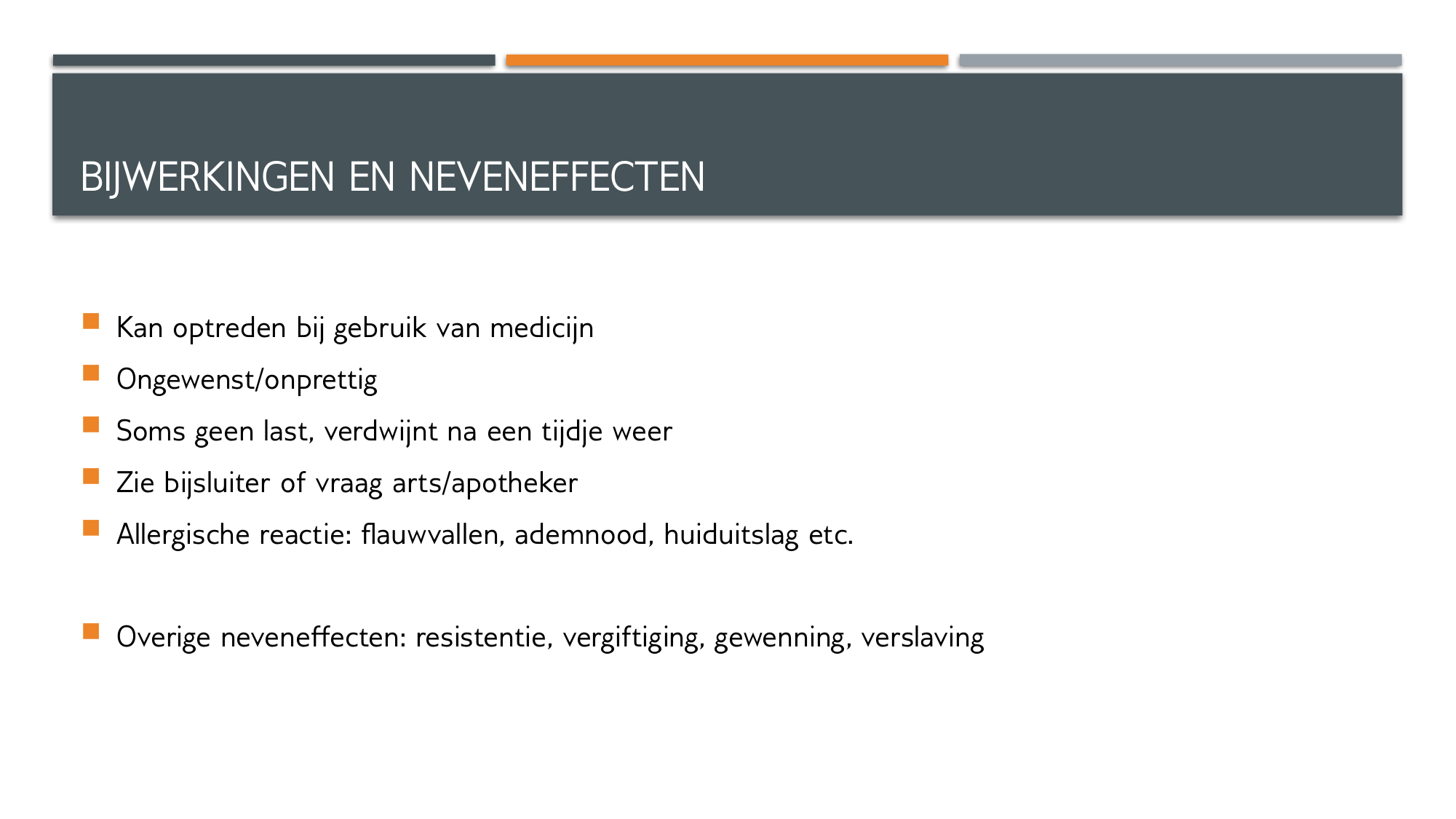

# Bijwerkingen en neveneffecten
Kan optreden bij gebruik van medicijn
Ongewenst/onprettig
Soms geen last, verdwijnt na een tijdje weer
Zie bijsluiter of vraag arts/apotheker
Allergische reactie: flauwvallen, ademnood, huiduitslag etc.

Overige neveneffecten: resistentie, vergiftiging, gewenning, verslaving